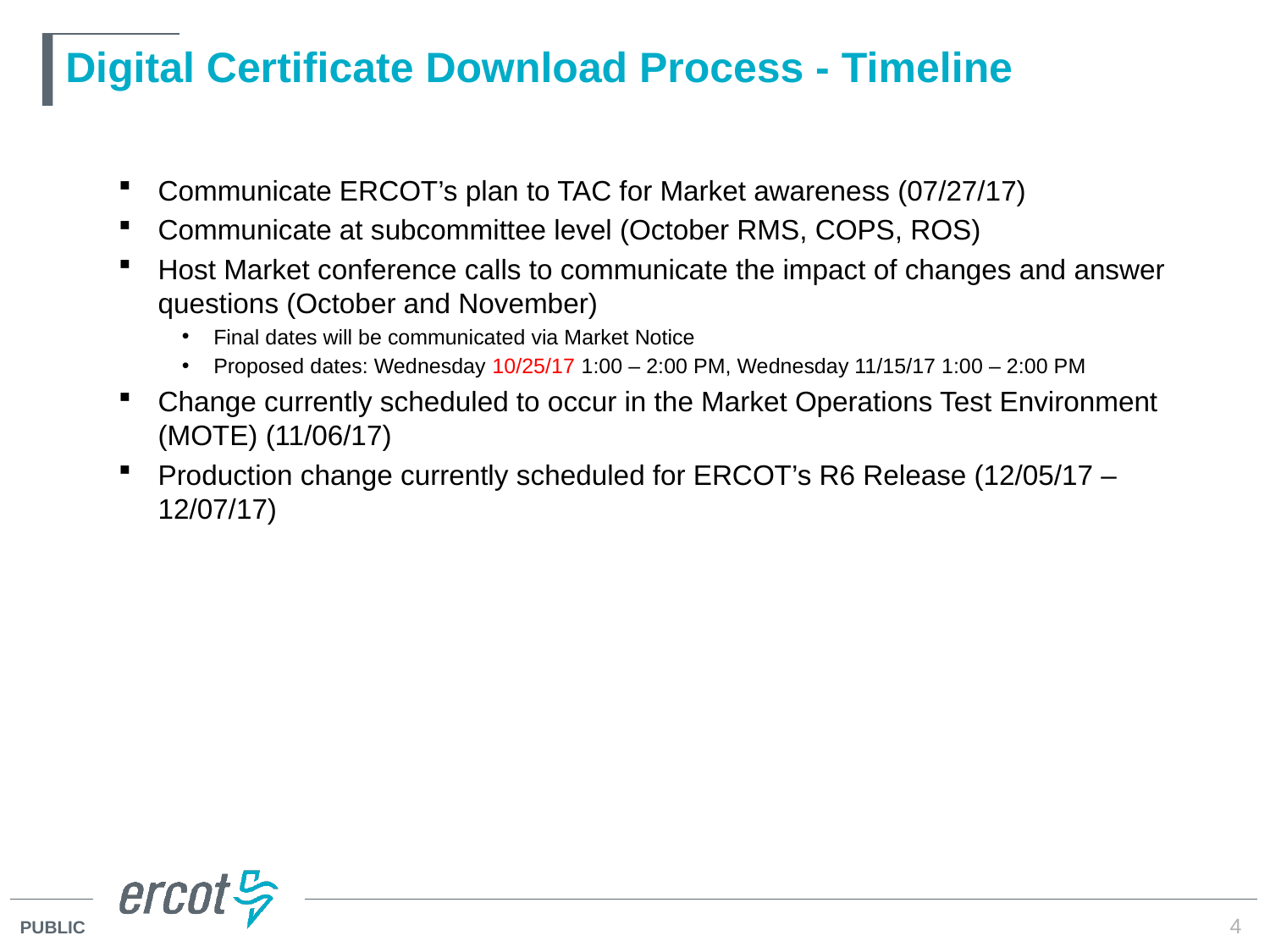

# Digital Certificate Download Process - Timeline

Communicate ERCOT’s plan to TAC for Market awareness (07/27/17)
Communicate at subcommittee level (October RMS, COPS, ROS)
Host Market conference calls to communicate the impact of changes and answer questions (October and November)
Final dates will be communicated via Market Notice
Proposed dates: Wednesday 10/25/17 1:00 – 2:00 PM, Wednesday 11/15/17 1:00 – 2:00 PM
Change currently scheduled to occur in the Market Operations Test Environment (MOTE) (11/06/17)
Production change currently scheduled for ERCOT’s R6 Release (12/05/17 – 12/07/17)

4